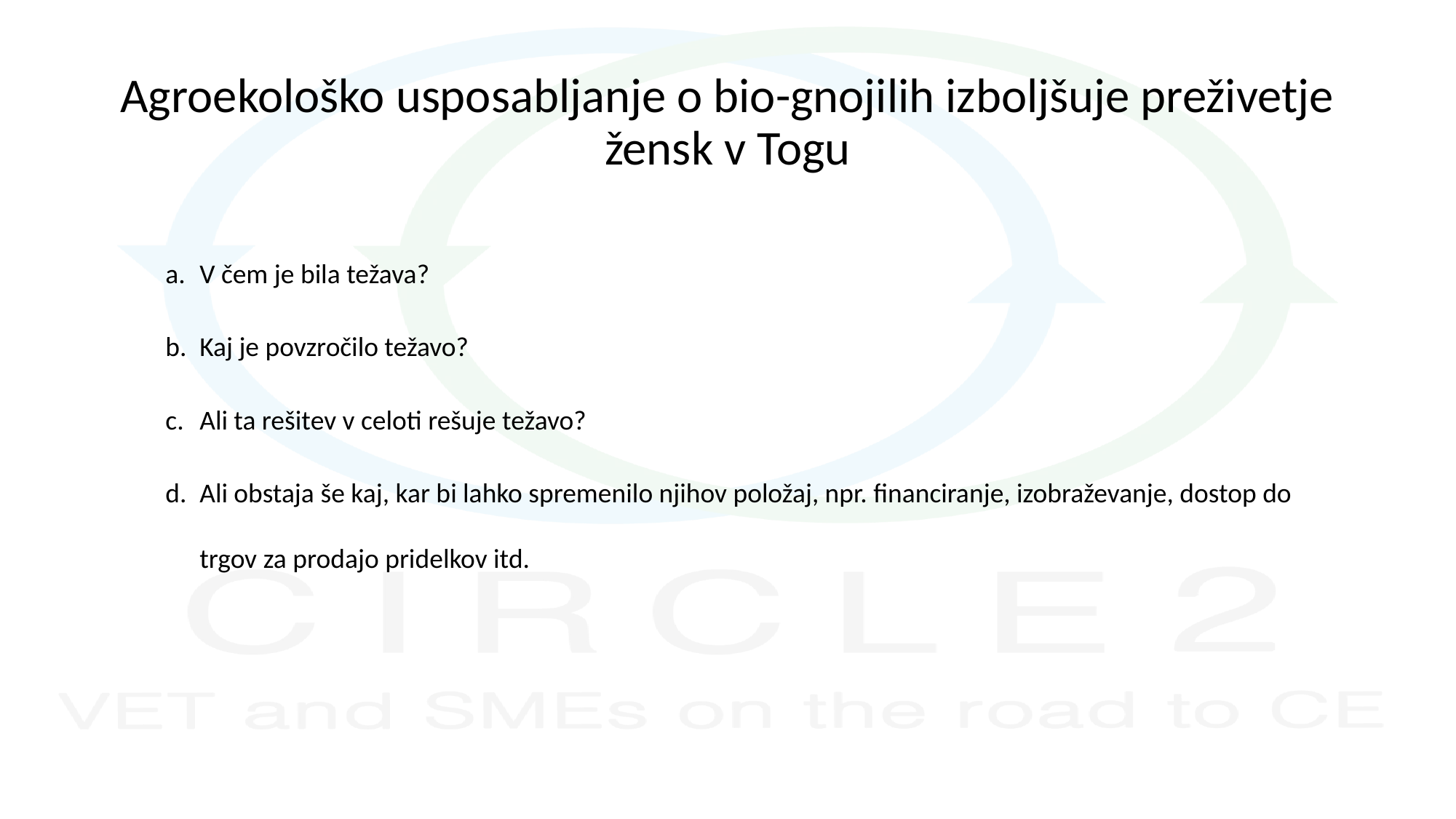

# Agroekološko usposabljanje o bio-gnojilih izboljšuje preživetje žensk v Togu
V čem je bila težava?
Kaj je povzročilo težavo?
Ali ta rešitev v celoti rešuje težavo?
Ali obstaja še kaj, kar bi lahko spremenilo njihov položaj, npr. financiranje, izobraževanje, dostop do trgov za prodajo pridelkov itd.